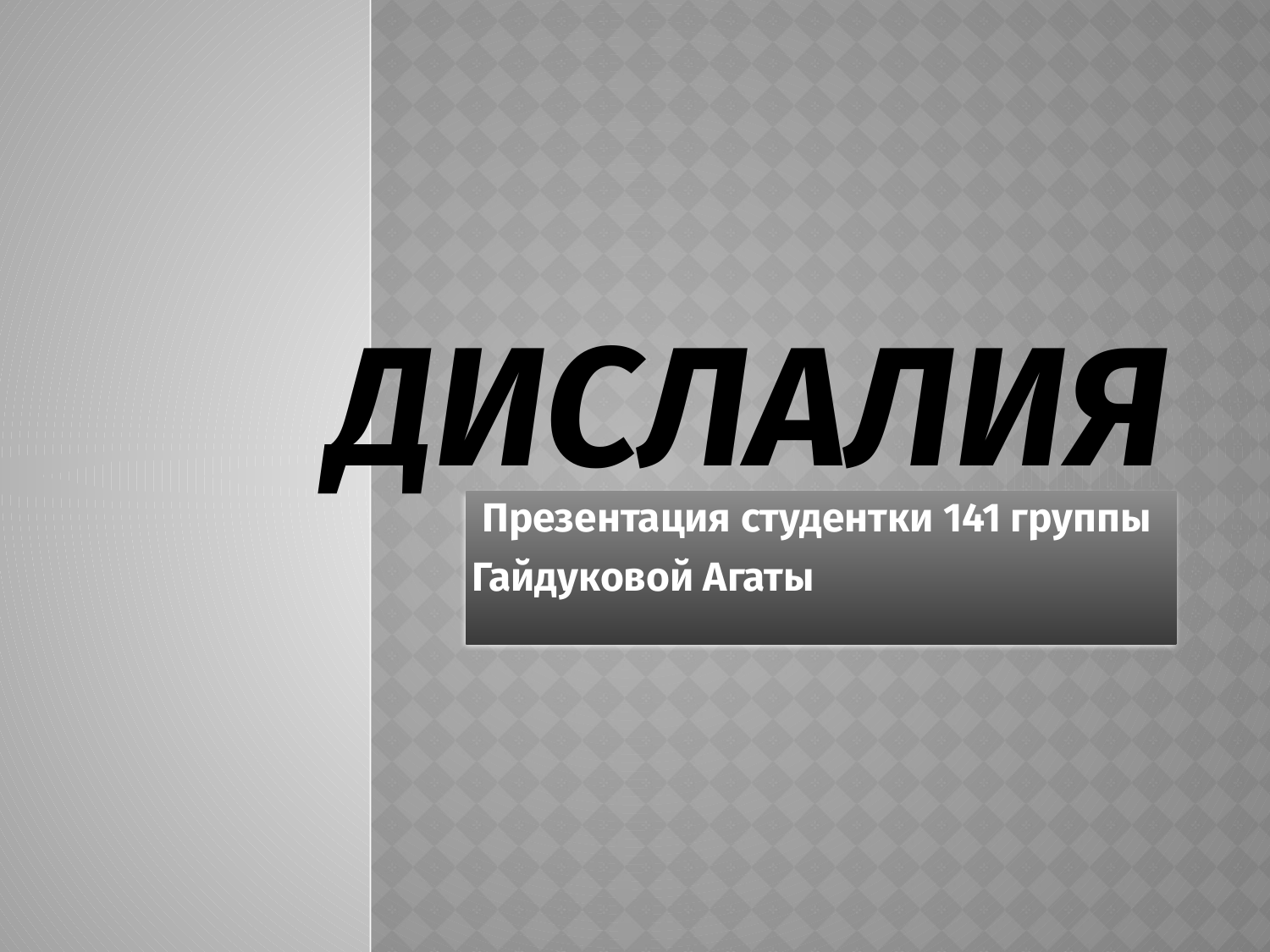

# Дислалия
 Презентация студентки 141 группы
Гайдуковой Агаты